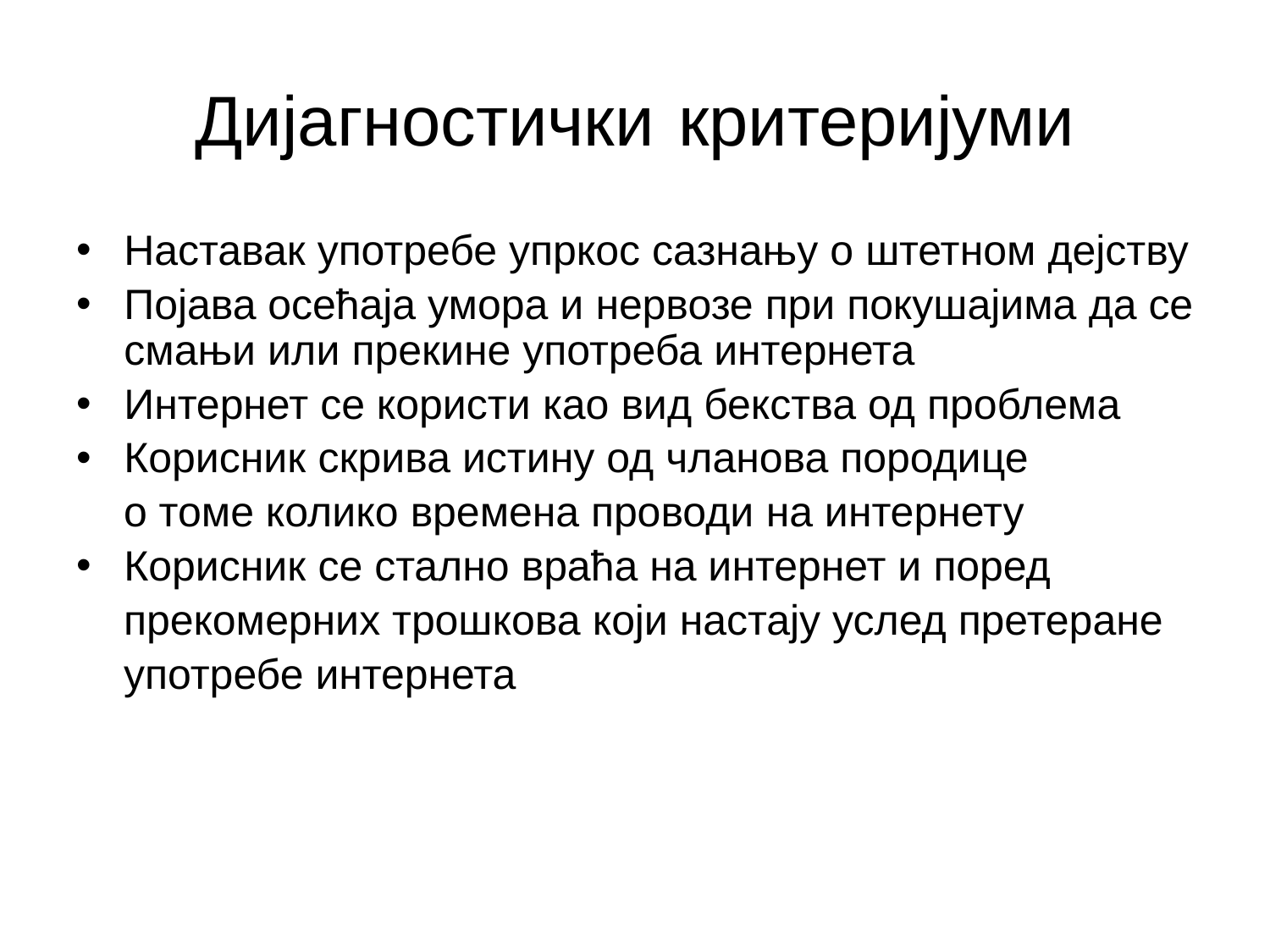

# Дијагностички критеријуми
Наставак употребе упркос сазнању о штетном дејству
Појава осећаја умора и нервозе при покушајима да се смањи или прекине употреба интернета
Интернет се користи као вид бекства од проблема
Корисник скрива истину од чланова породице
    о томе колико времена проводи на интернету
Корисник се стално враћа на интернет и поред
    прекомерних трошкова који настају услед претеране
    употребе интернета